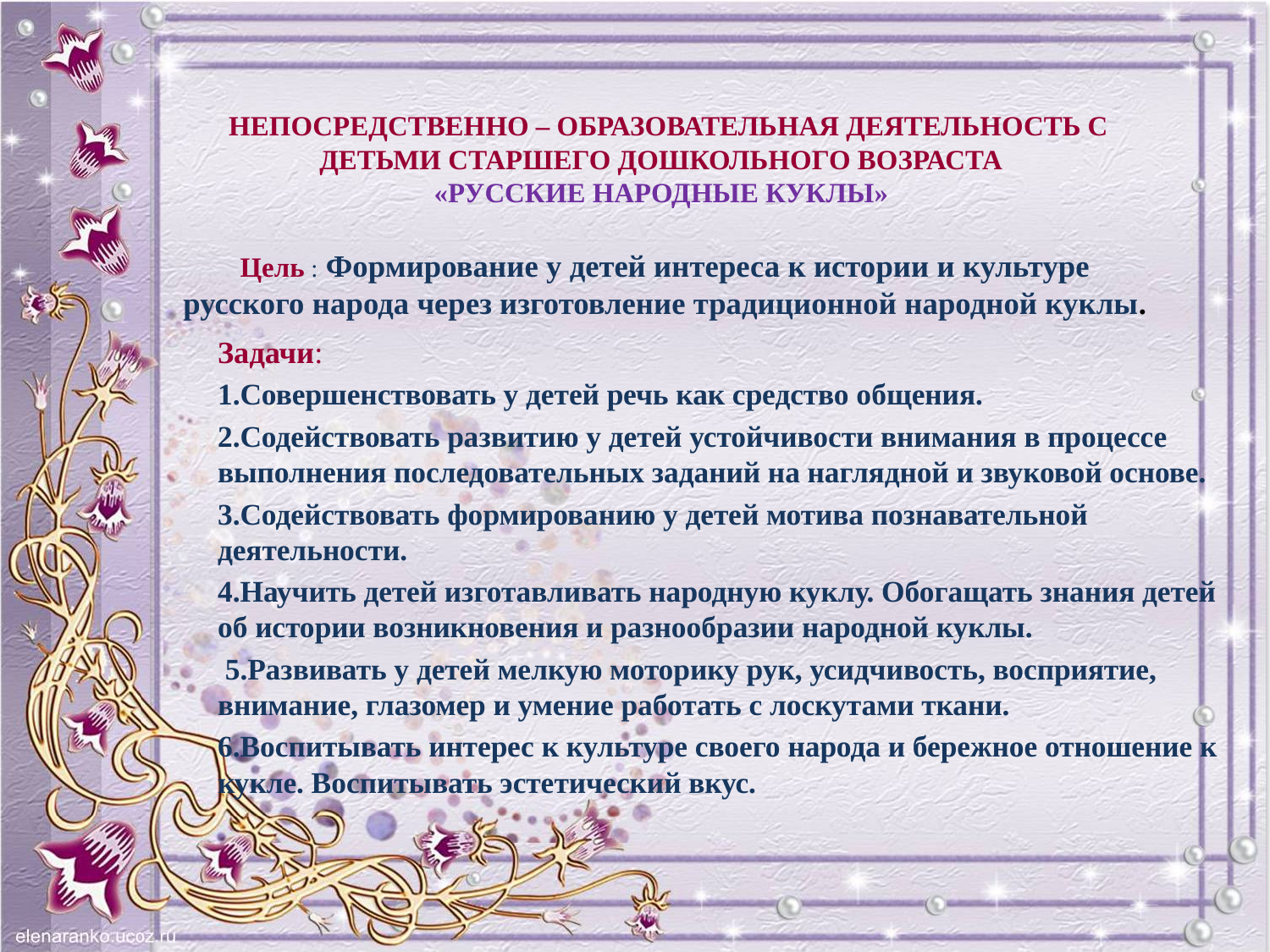

# НЕПОСРЕДСТВЕННО – ОБРАЗОВАТЕЛЬНАЯ ДЕЯТЕЛЬНОСТЬ С ДЕТЬМИ СТАРШЕГО ДОШКОЛЬНОГО ВОЗРАСТА «РУССКИЕ НАРОДНЫЕ КУКЛЫ» Цель : Формирование у детей интереса к истории и культуре русского народа через изготовление традиционной народной куклы.
Задачи:
1.Совершенствовать у детей речь как средство общения.
2.Содействовать развитию у детей устойчивости внимания в процессе выполнения последовательных заданий на наглядной и звуковой основе.
3.Содействовать формированию у детей мотива познавательной деятельности.
4.Научить детей изготавливать народную куклу. Обогащать знания детей об истории возникновения и разнообразии народной куклы.
 5.Развивать у детей мелкую моторику рук, усидчивость, восприятие, внимание, глазомер и умение работать с лоскутами ткани.
6.Воспитывать интерес к культуре своего народа и бережное отношение к кукле. Воспитывать эстетический вкус.